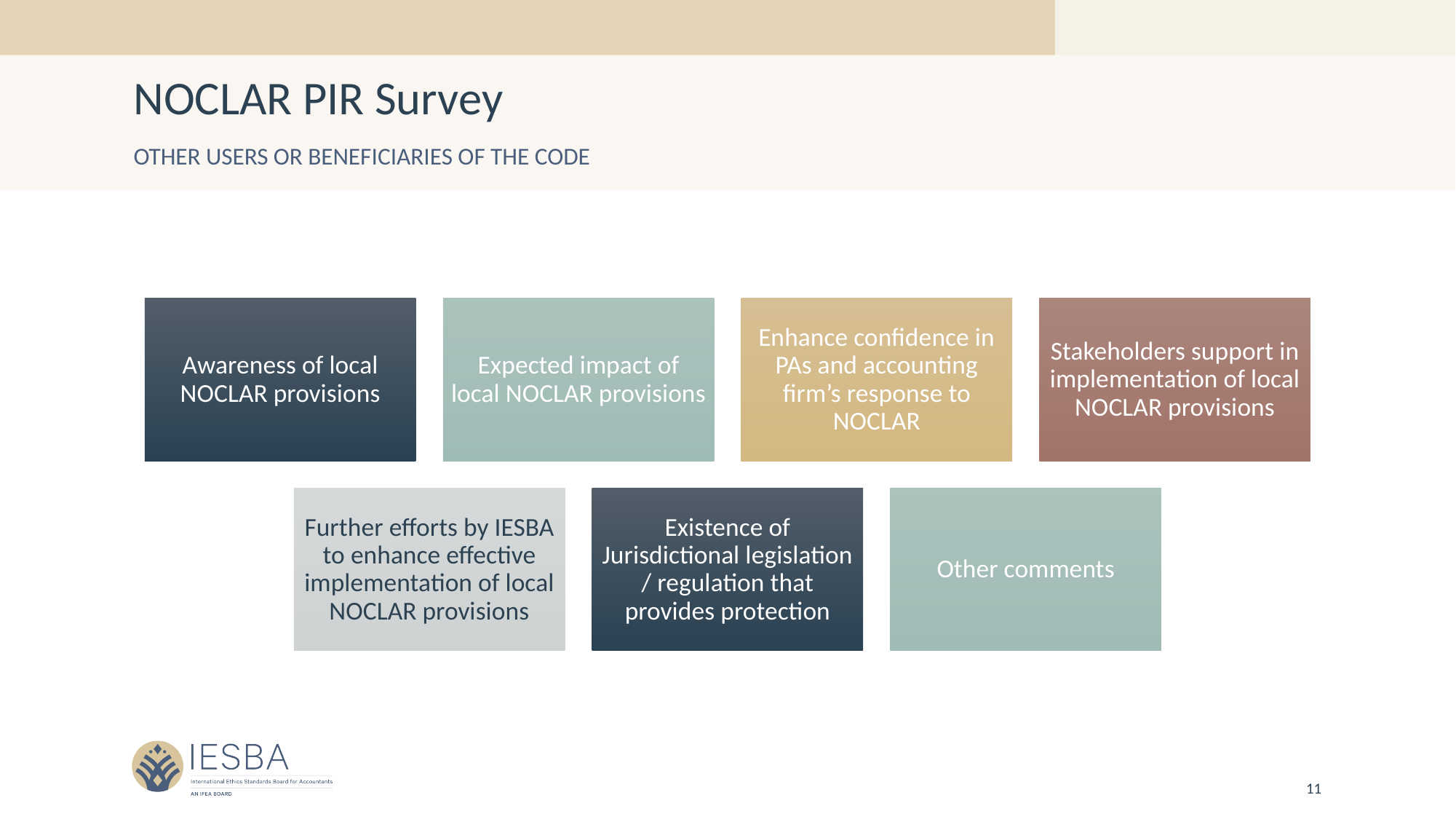

# NOCLAR PIR Survey
Other users or beneficiaries of the code
Awareness of local NOCLAR provisions
Expected impact of local NOCLAR provisions
Enhance confidence in PAs and accounting firm’s response to NOCLAR
Stakeholders support in implementation of local NOCLAR provisions
Further efforts by IESBA to enhance effective implementation of local NOCLAR provisions
Existence of Jurisdictional legislation / regulation that provides protection
Other comments
11